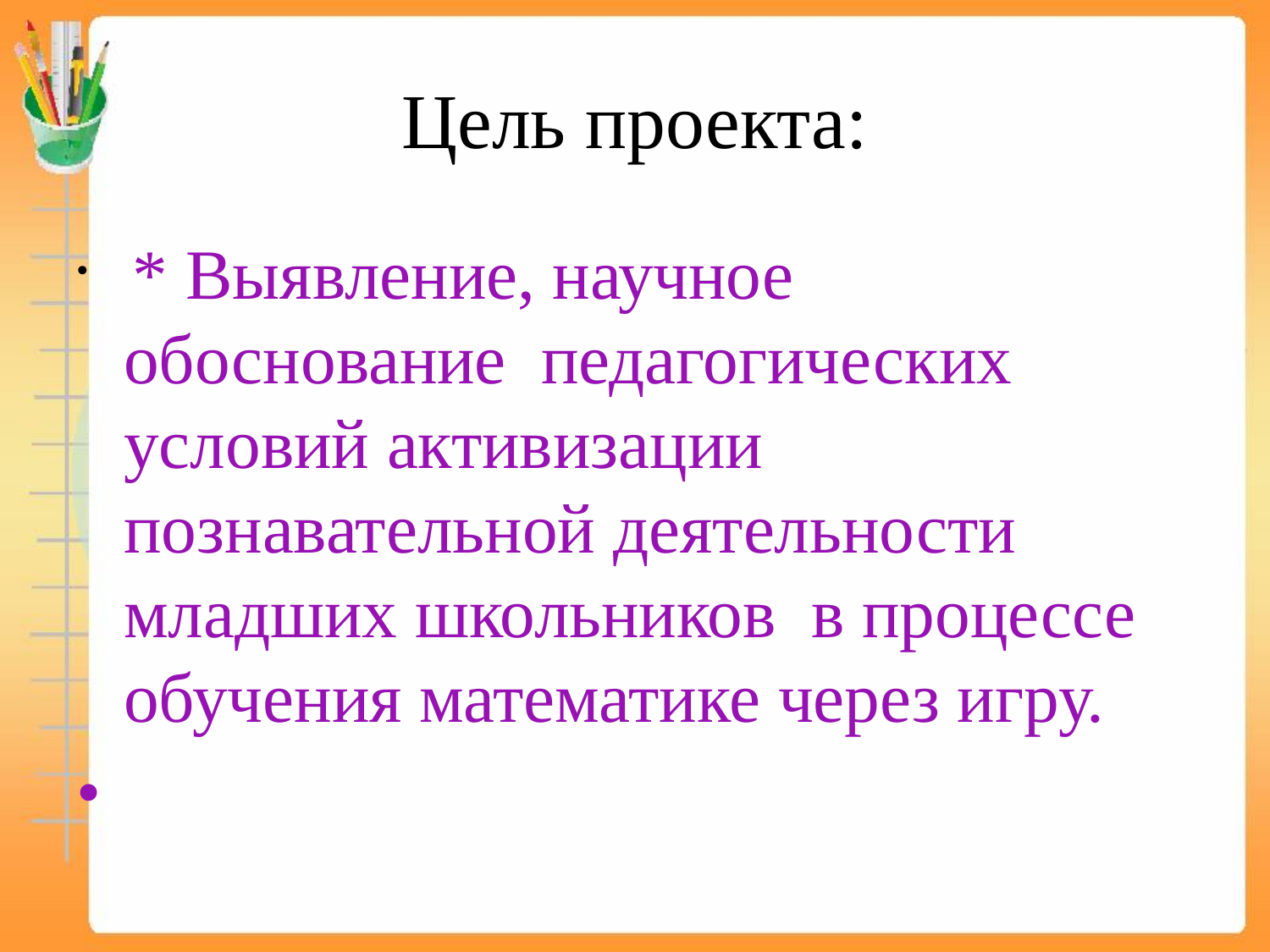

# Цель проекта:
 * Выявление, научное  обоснование  педагогических условий активизации  познавательной деятельности  младших школьников  в процессе обучения математике через игру.